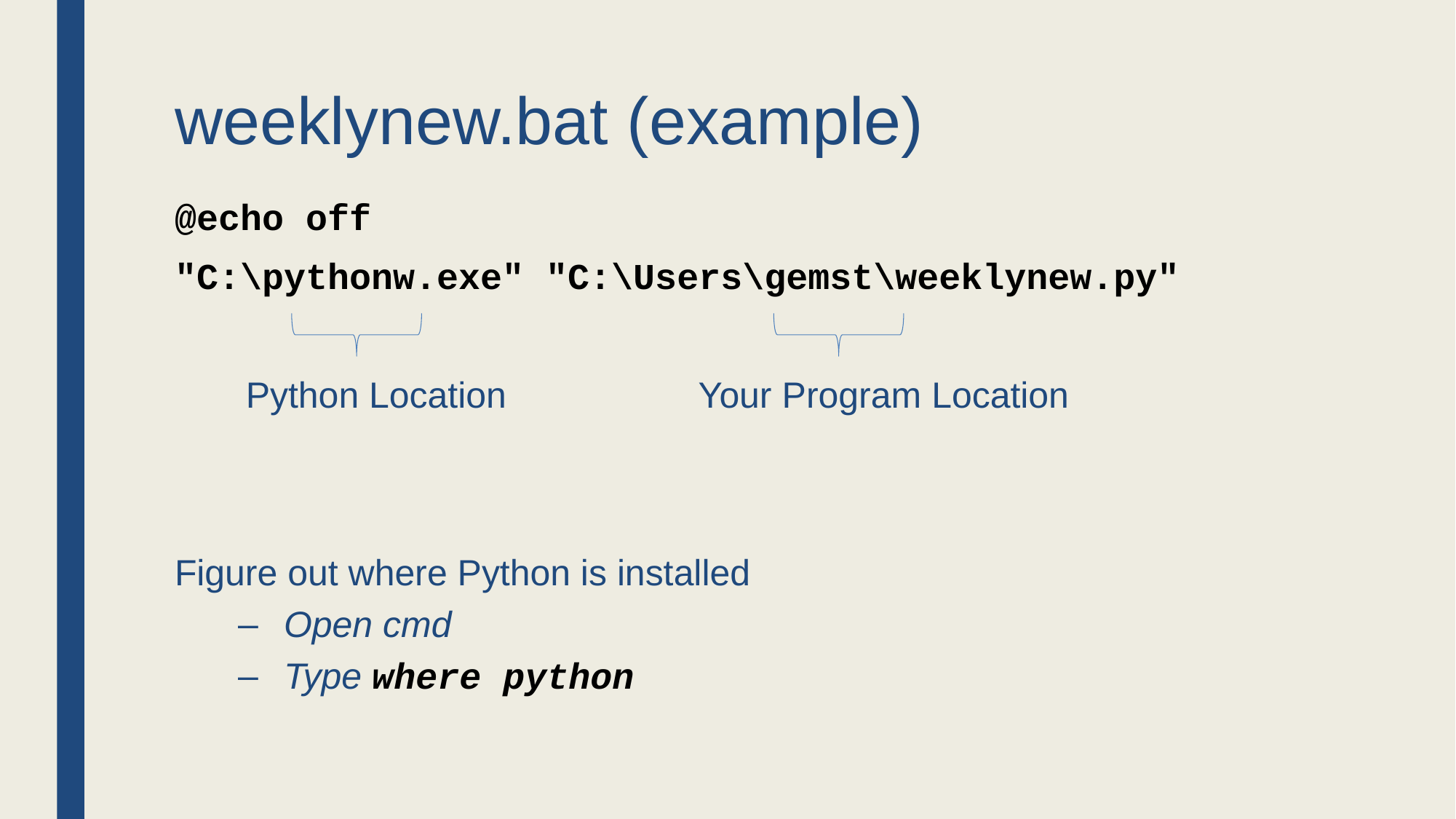

# weeklynew.bat (example)
@echo off
"C:\pythonw.exe" "C:\Users\gemst\weeklynew.py"

       Python Location                   Your Program Location

Figure out where Python is installed
Open cmd
Type where python